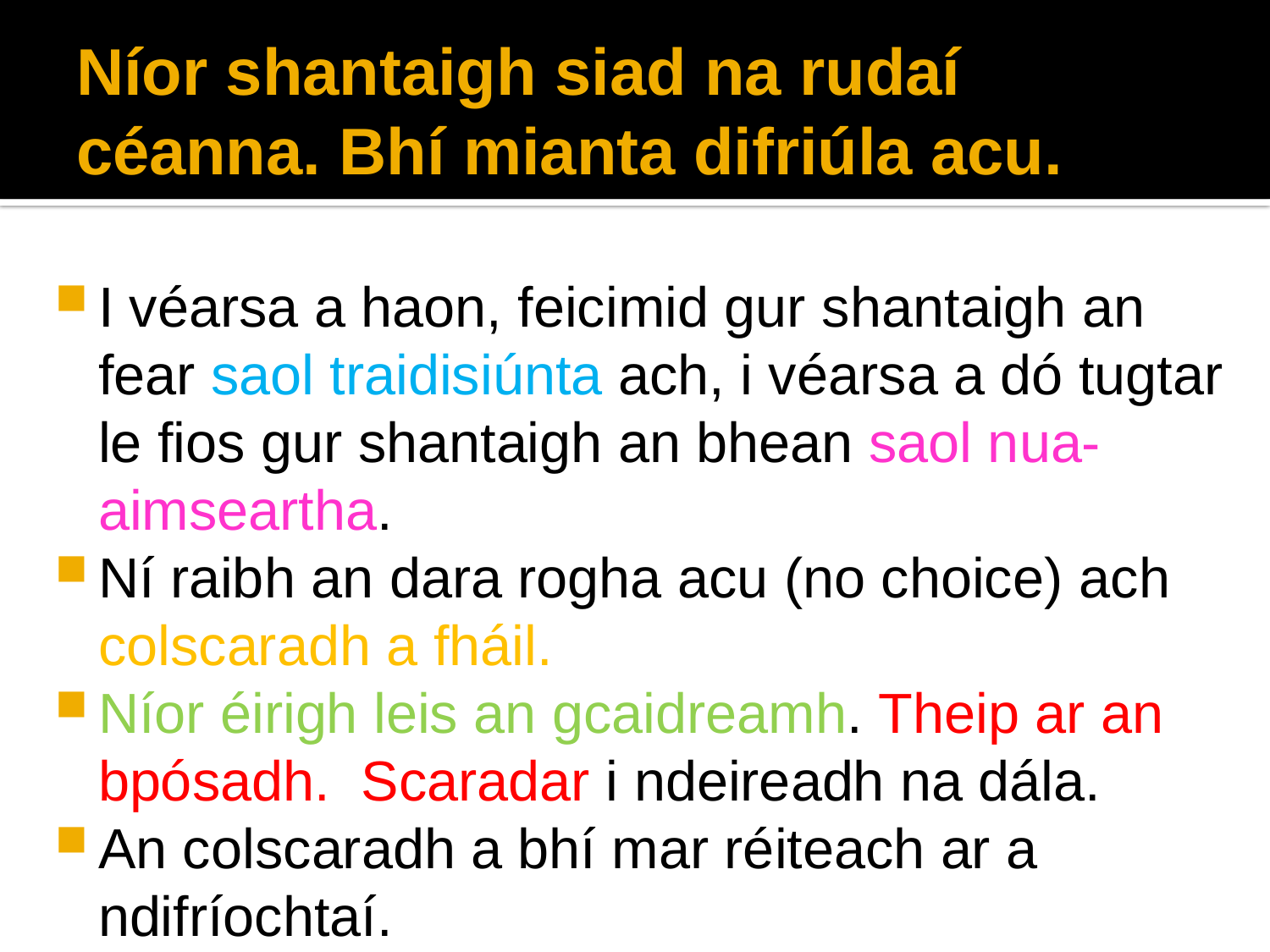

# Níor shantaigh siad na rudaí céanna. Bhí mianta difriúla acu.
I véarsa a haon, feicimid gur shantaigh an fear saol traidisiúnta ach, i véarsa a dó tugtar le fios gur shantaigh an bhean saol nua-aimseartha.
Ní raibh an dara rogha acu (no choice) ach colscaradh a fháil.
Níor éirigh leis an gcaidreamh. Theip ar an bpósadh.  Scaradar i ndeireadh na dála.
An colscaradh a bhí mar réiteach ar a ndifríochtaí.
Is bocht an scéal é ach is rud an-choitianta é an colscaradh in Éirinn sa lá atá inniu ann.